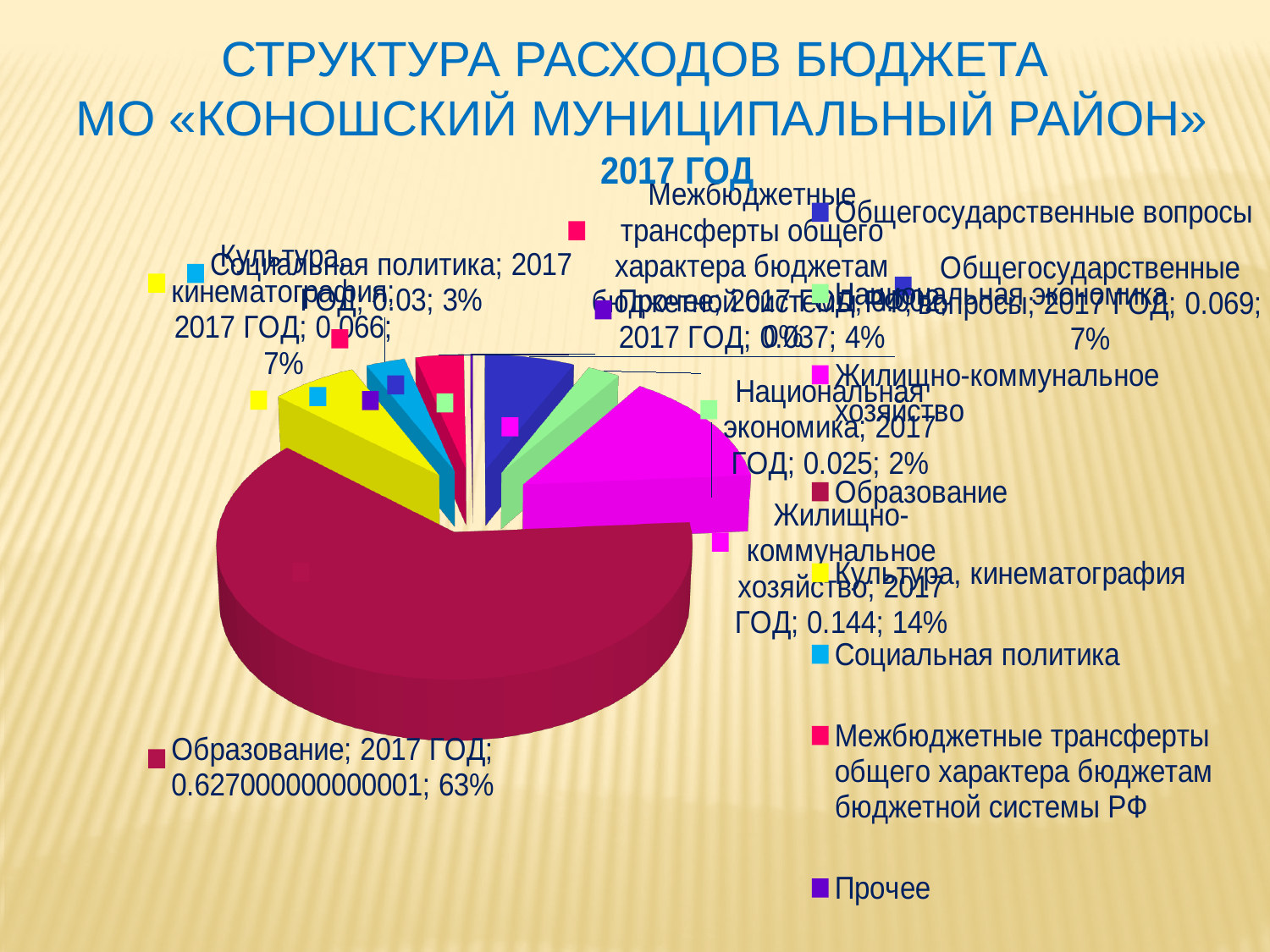

СТРУКТУРА РАСХОДОВ БЮДЖЕТА
 МО «КОНОШСКИЙ МУНИЦИПАЛЬНЫЙ РАЙОН»

[unsupported chart]